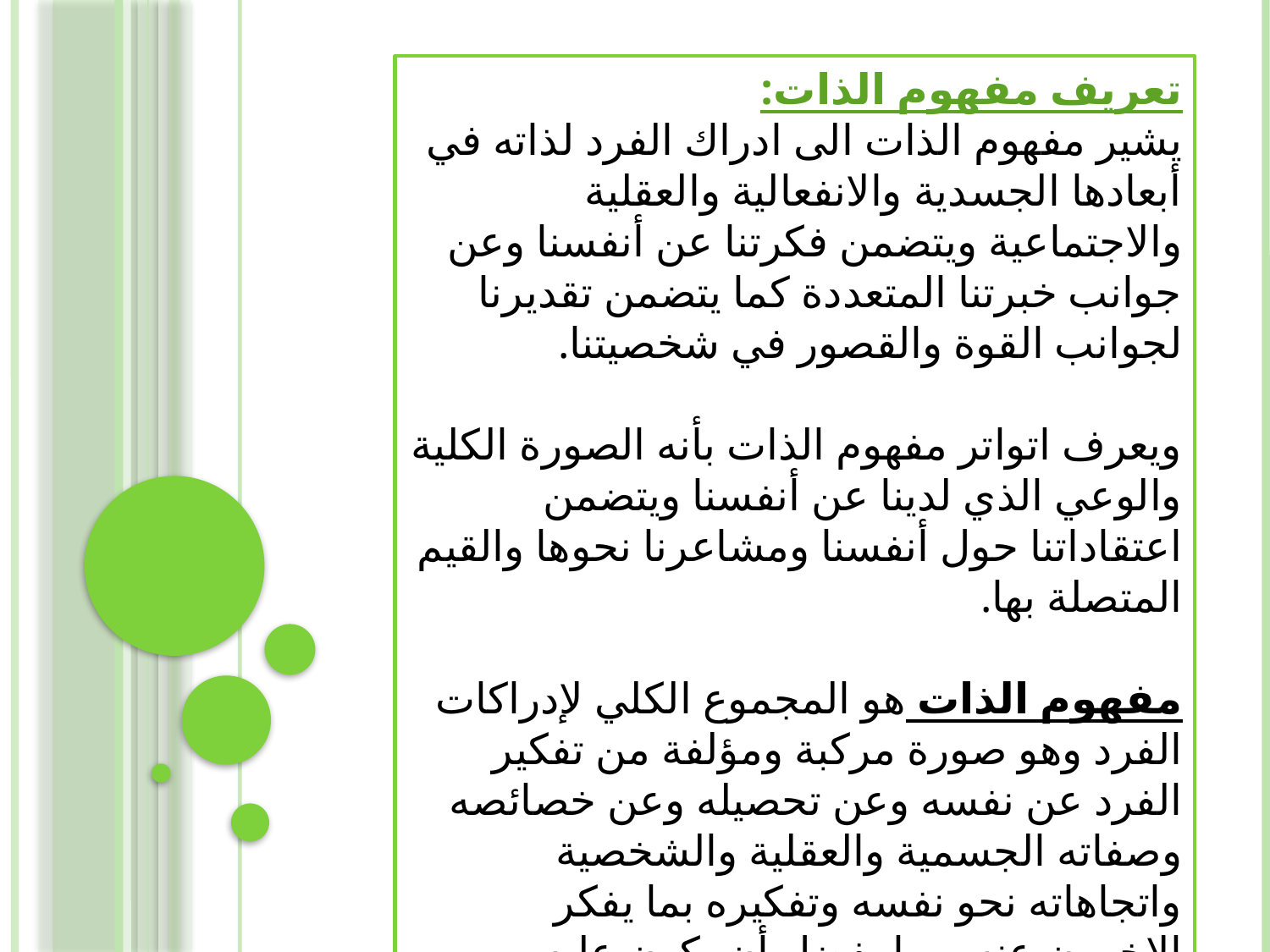

تعريف مفهوم الذات:
يشير مفهوم الذات الى ادراك الفرد لذاته في أبعادها الجسدية والانفعالية والعقلية والاجتماعية ويتضمن فكرتنا عن أنفسنا وعن جوانب خبرتنا المتعددة كما يتضمن تقديرنا لجوانب القوة والقصور في شخصيتنا.

ويعرف اتواتر مفهوم الذات بأنه الصورة الكلية والوعي الذي لدينا عن أنفسنا ويتضمن اعتقاداتنا حول أنفسنا ومشاعرنا نحوها والقيم المتصلة بها.

مفهوم الذات هو المجموع الكلي لإدراكات الفرد وهو صورة مركبة ومؤلفة من تفكير الفرد عن نفسه وعن تحصيله وعن خصائصه وصفاته الجسمية والعقلية والشخصية واتجاهاته نحو نفسه وتفكيره بما يفكر الاخرون عنه وبما يفضل أن يكون عليه.